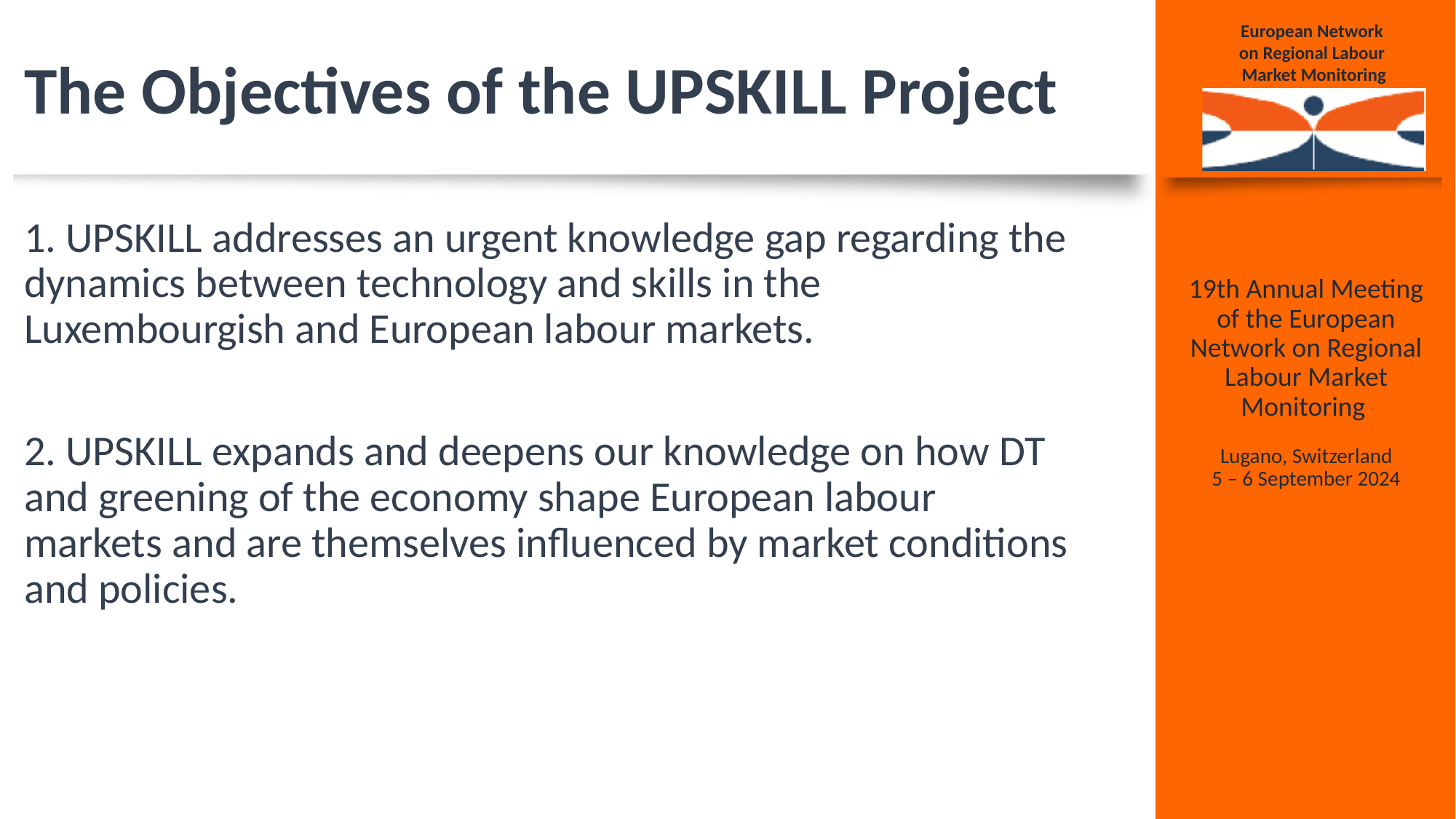

# The Objectives of the UPSKILL Project
1. UPSKILL addresses an urgent knowledge gap regarding the dynamics between technology and skills in the Luxembourgish and European labour markets.

2. UPSKILL expands and deepens our knowledge on how DT and greening of the economy shape European labour markets and are themselves influenced by market conditions and policies.